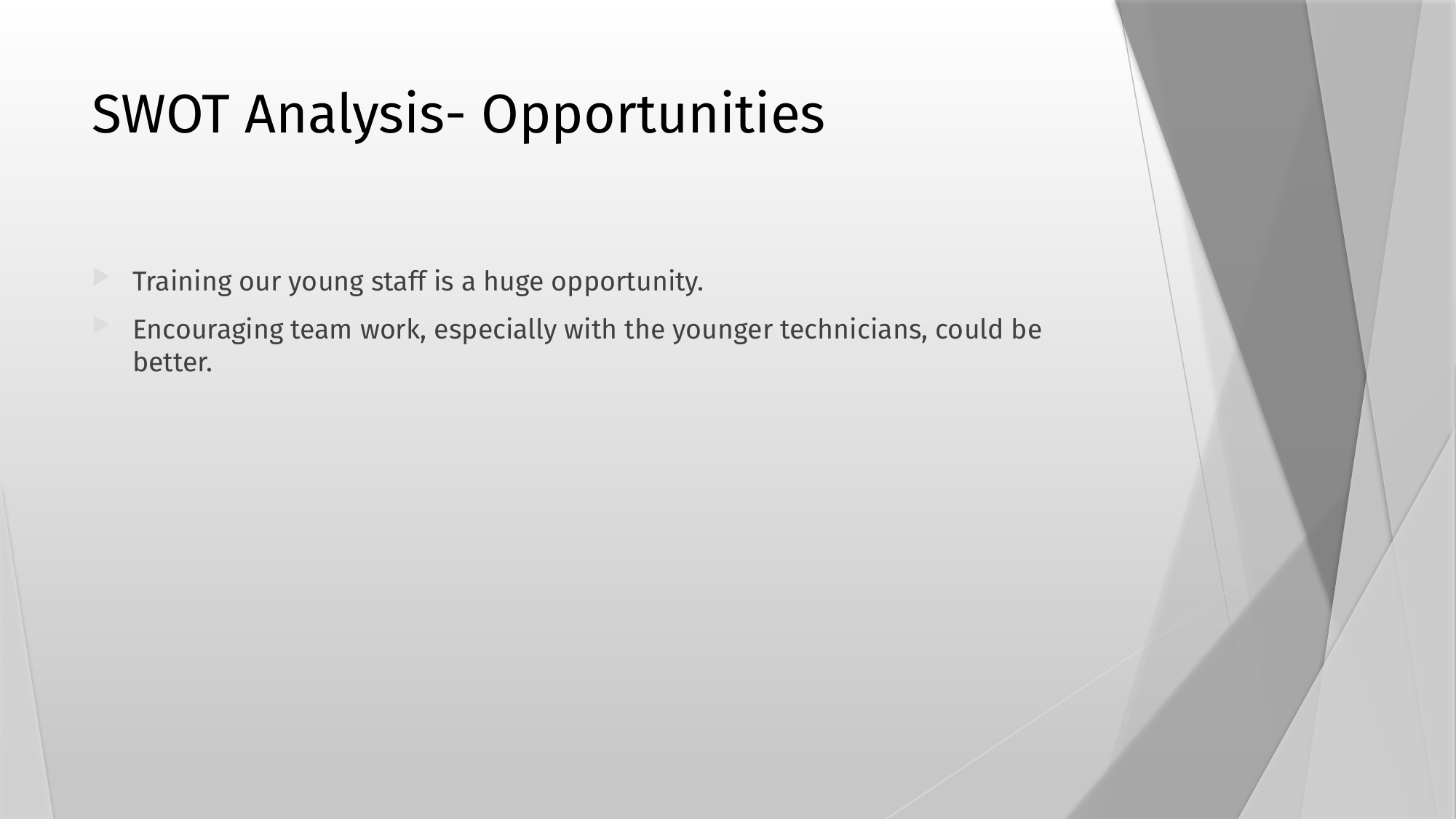

# SWOT Analysis- Opportunities
Training our young staff is a huge opportunity.
Encouraging team work, especially with the younger technicians, could be better.